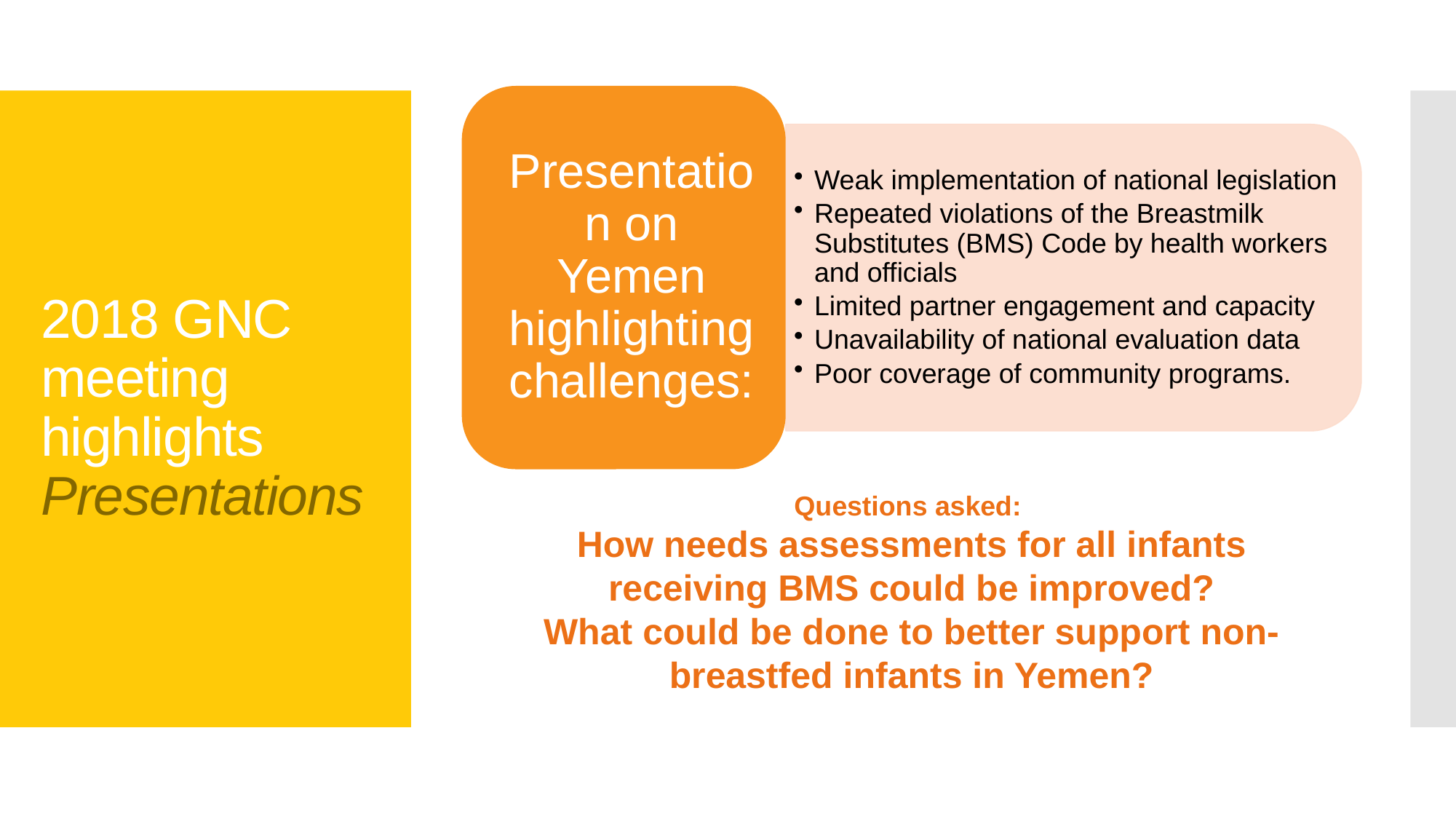

Weak implementation of national legislation
Repeated violations of the Breastmilk Substitutes (BMS) Code by health workers and officials
Limited partner engagement and capacity
Unavailability of national evaluation data
Poor coverage of community programs.
Presentation on Yemen highlighting challenges:
# 2018 GNC meeting highlights Presentations
Questions asked:
How needs assessments for all infants receiving BMS could be improved?
What could be done to better support non-breastfed infants in Yemen?